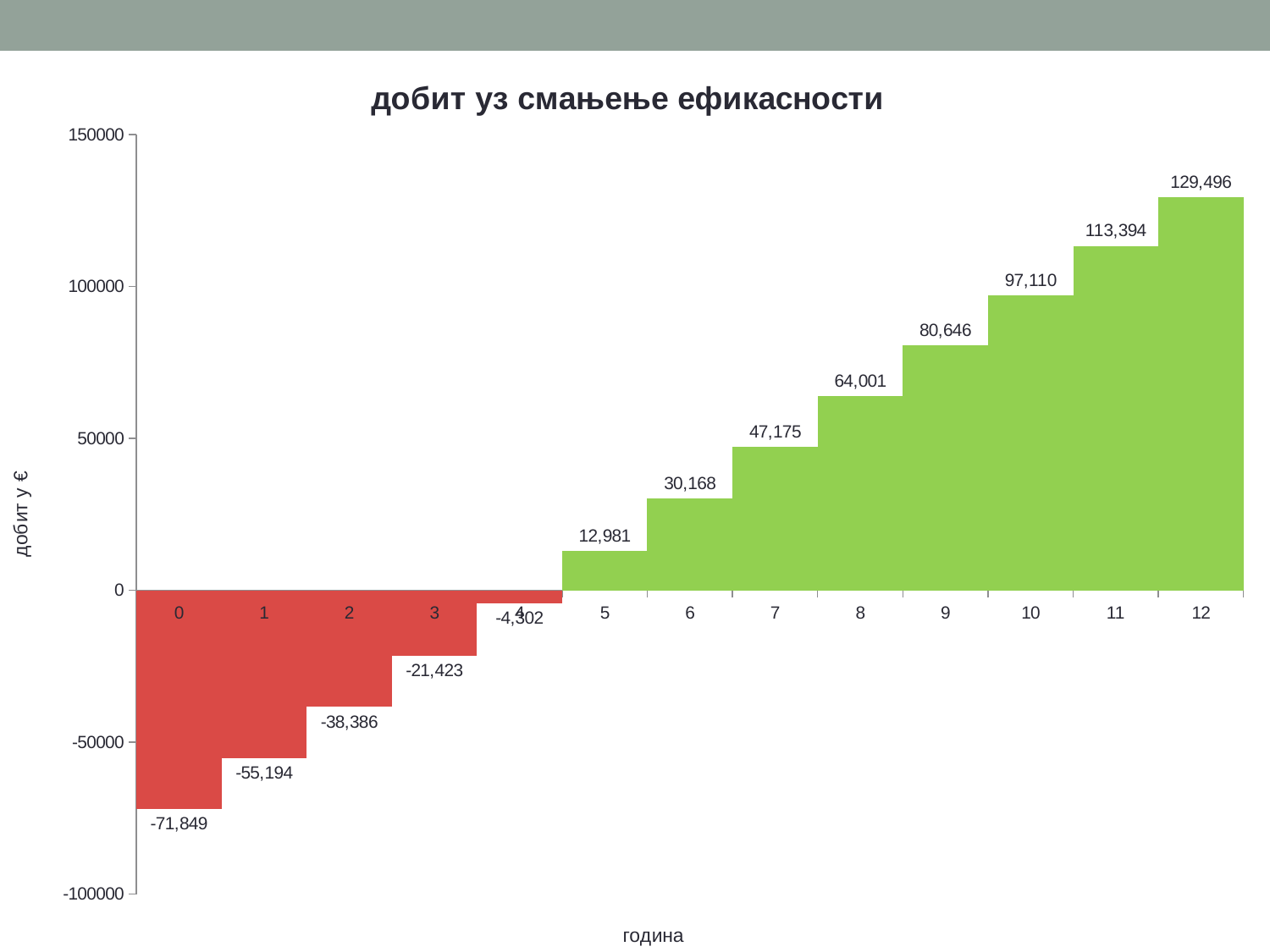

### Chart: добит уз смањење ефикасности

| Category |  |
|---|---|
| 0 | -71849.0 |
| 1 | -55193.57621927425 |
| 2 | -38385.968000741195 |
| 3 | -21423.13165564476 |
| 4 | -4301.962621453675 |
| 5 | 12980.705755613999 |
| 6 | 30168.489347303483 |
| 7 | 47175.34890118571 |
| 8 | 64001.284417260686 |
| 9 | 80646.2958955284 |
| 10 | 97110.38333598885 |
| 11 | 113393.54673864204 |
| 12 | 129495.786103488 |